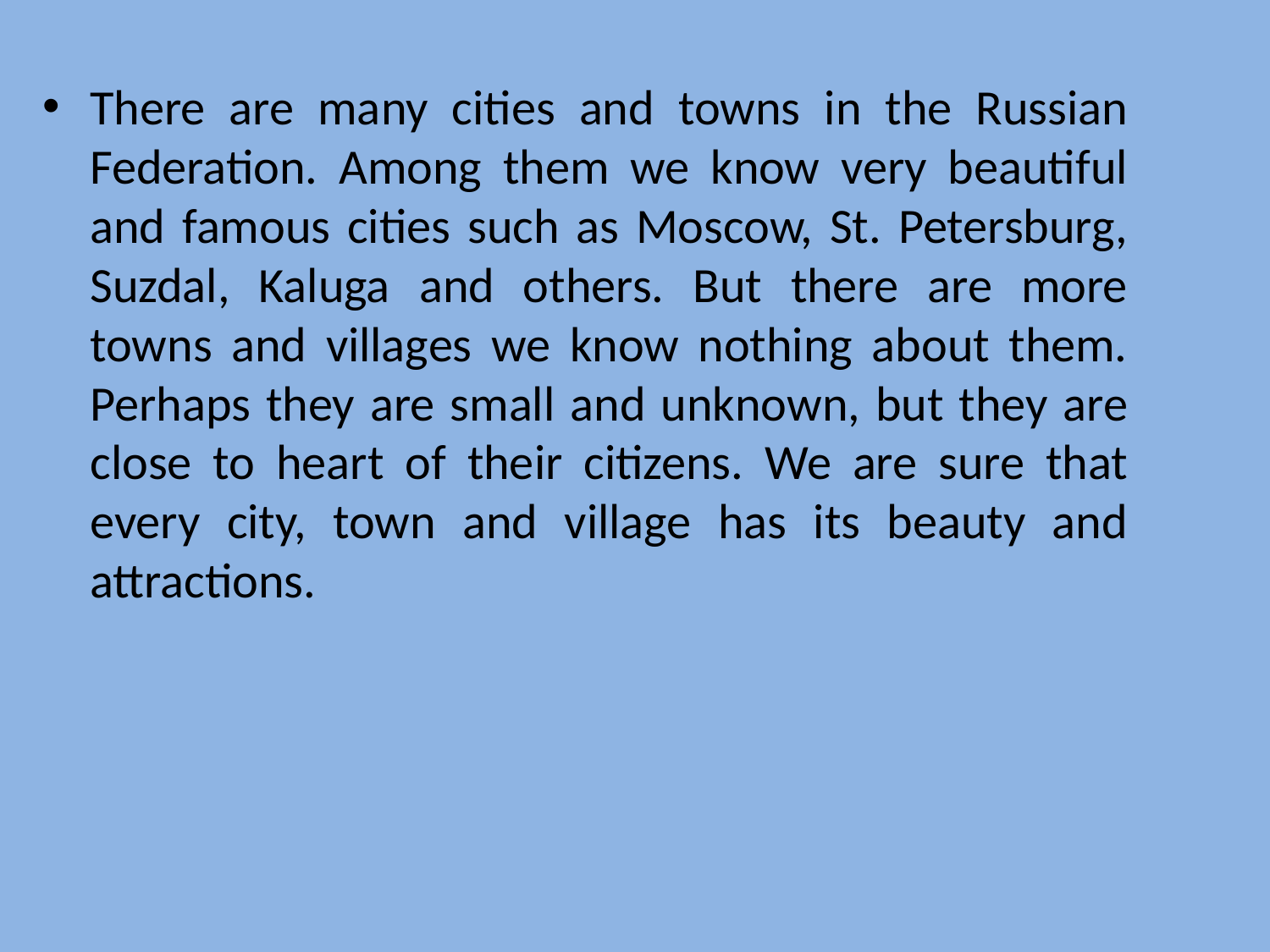

There are many cities and towns in the Russian Federation. Among them we know very beautiful and famous cities such as Moscow, St. Petersburg, Suzdal, Kaluga and others. But there are more towns and villages we know nothing about them. Perhaps they are small and unknown, but they are close to heart of their citizens. We are sure that every city, town and village has its beauty and attractions.